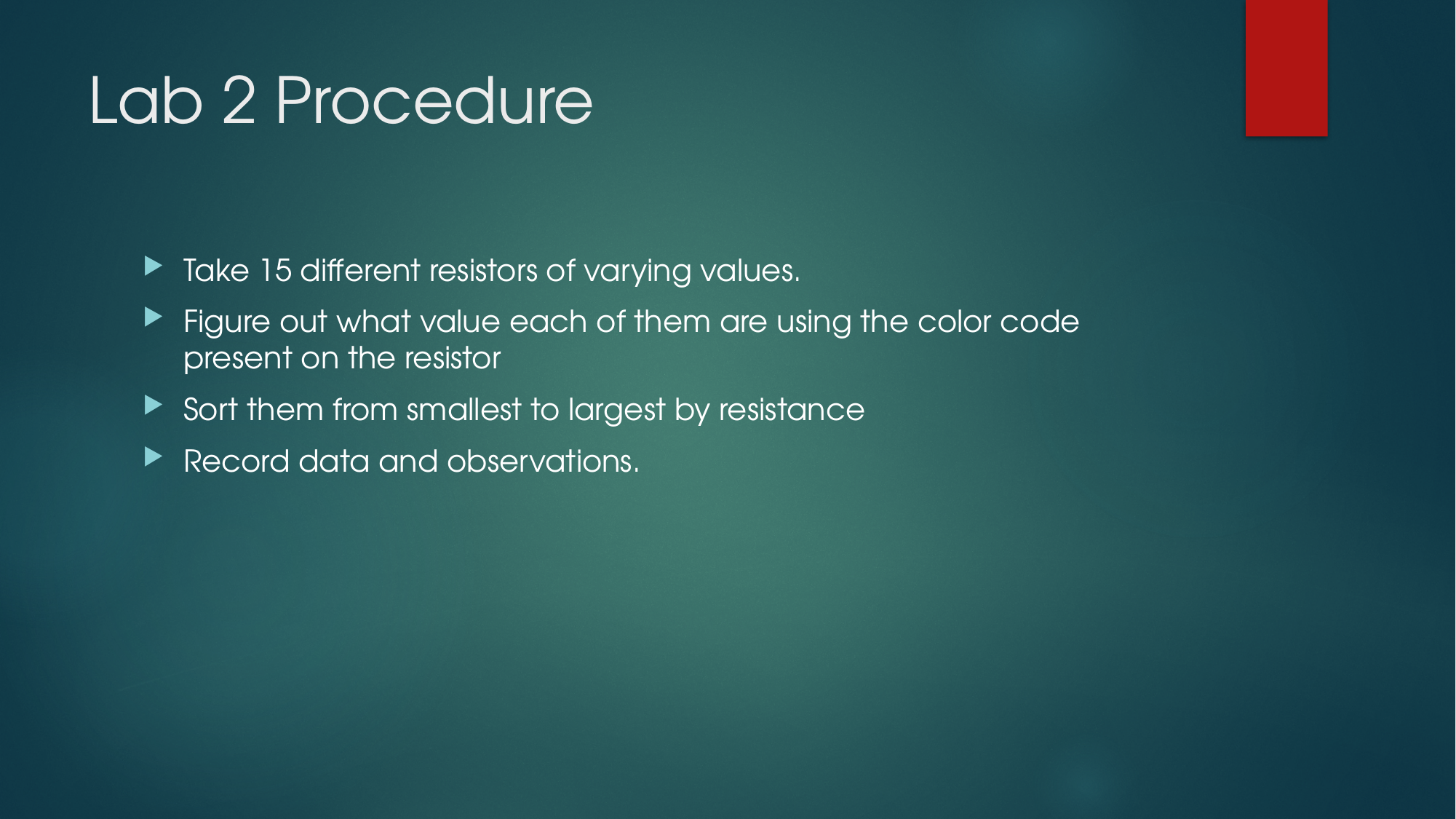

# Lab 2 Procedure
Take 15 different resistors of varying values.
Figure out what value each of them are using the color code present on the resistor
Sort them from smallest to largest by resistance
Record data and observations.